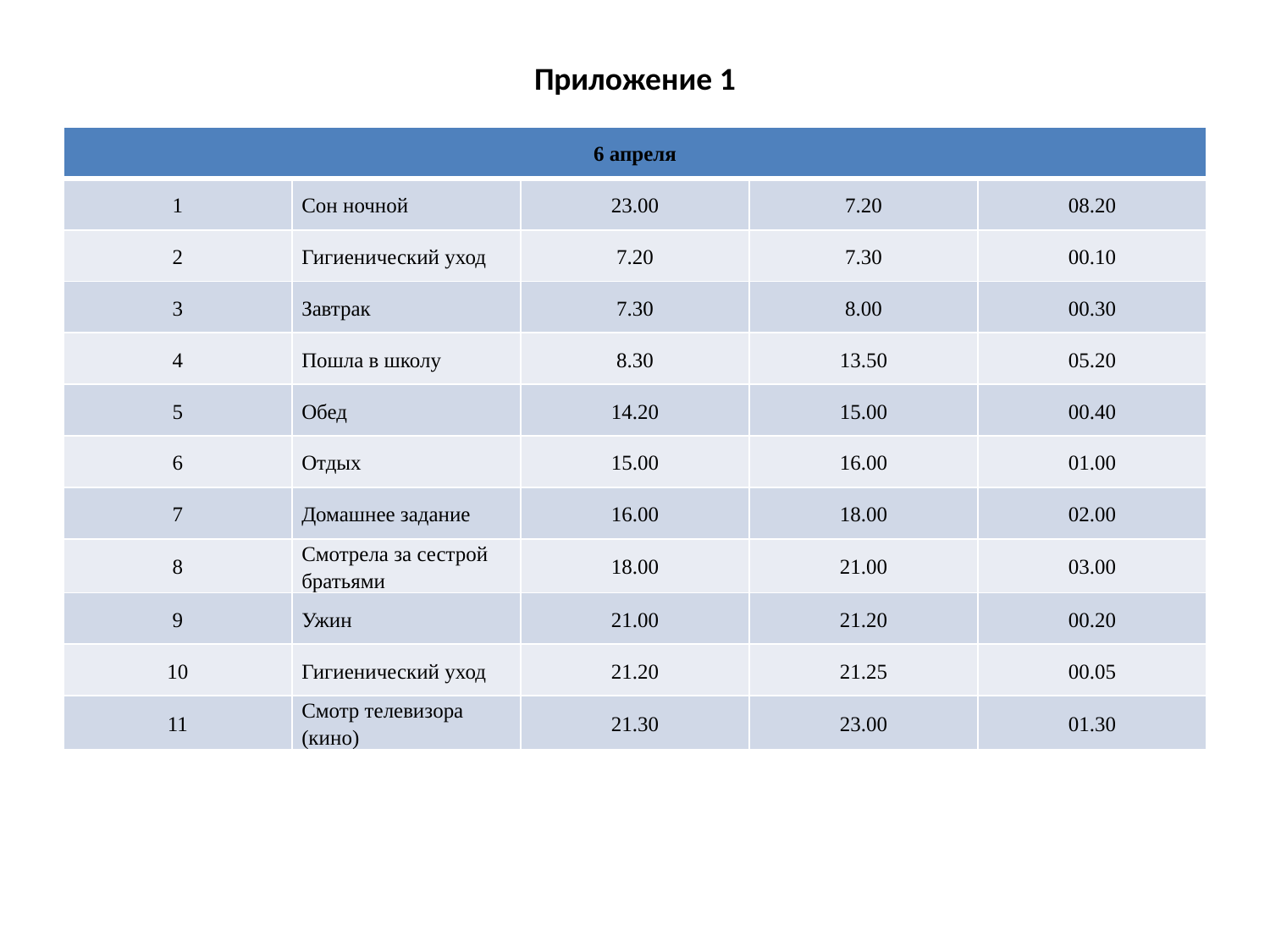

# Приложение 1
| 6 апреля |  |  |  |  |
| --- | --- | --- | --- | --- |
| 1 | Сон ночной | 23.00 | 7.20 | 08.20 |
| 2 | Гигиенический уход | 7.20 | 7.30 | 00.10 |
| 3 | Завтрак | 7.30 | 8.00 | 00.30 |
| 4 | Пошла в школу | 8.30 | 13.50 | 05.20 |
| 5 | Обед | 14.20 | 15.00 | 00.40 |
| 6 | Отдых | 15.00 | 16.00 | 01.00 |
| 7 | Домашнее задание | 16.00 | 18.00 | 02.00 |
| 8 | Смотрела за сестрой братьями | 18.00 | 21.00 | 03.00 |
| 9 | Ужин | 21.00 | 21.20 | 00.20 |
| 10 | Гигиенический уход | 21.20 | 21.25 | 00.05 |
| 11 | Смотр телевизора (кино) | 21.30 | 23.00 | 01.30 |